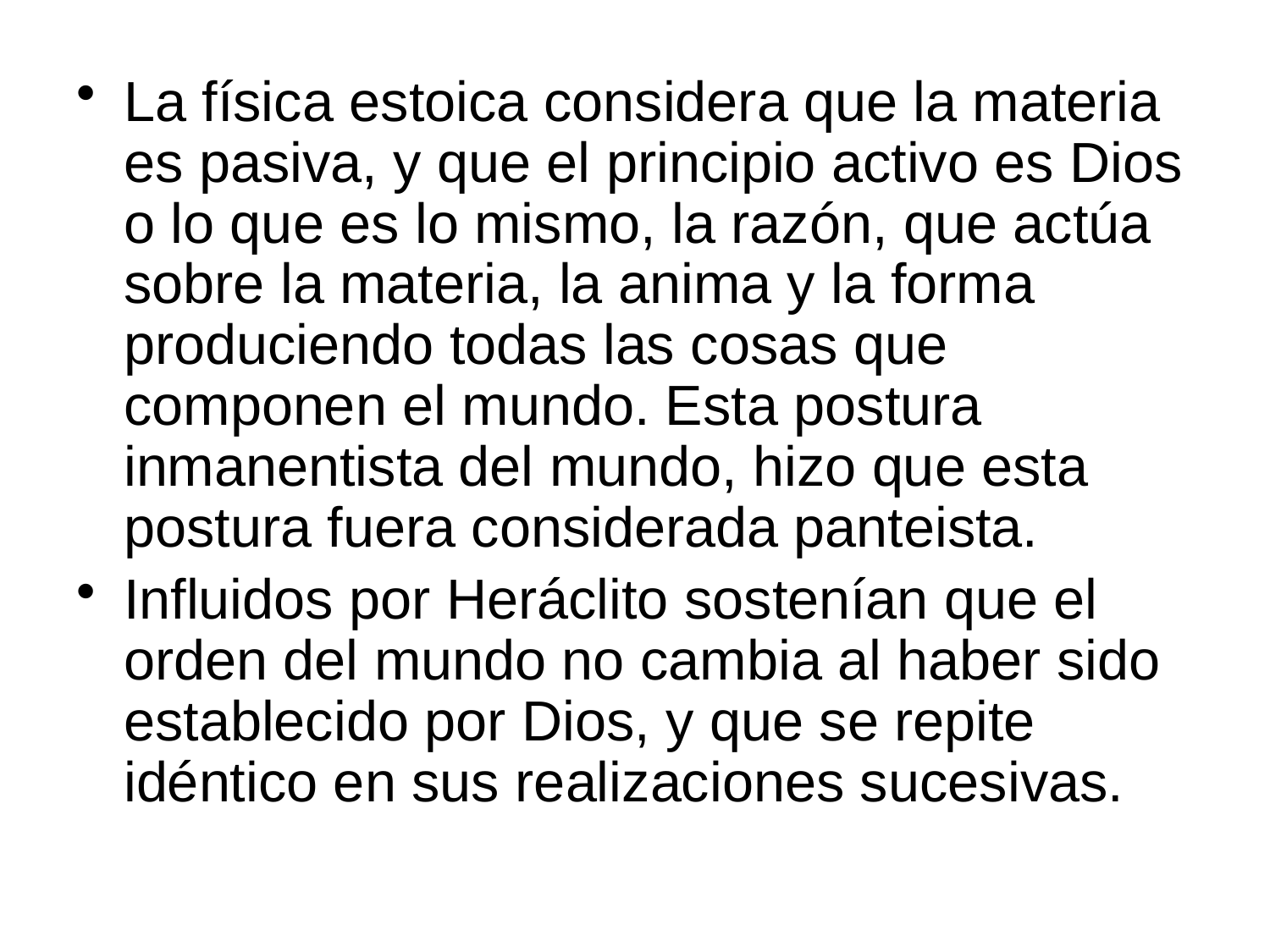

La física estoica considera que la materia es pasiva, y que el principio activo es Dios o lo que es lo mismo, la razón, que actúa sobre la materia, la anima y la forma produciendo todas las cosas que componen el mundo. Esta postura inmanentista del mundo, hizo que esta postura fuera considerada panteista.
Influidos por Heráclito sostenían que el orden del mundo no cambia al haber sido establecido por Dios, y que se repite idéntico en sus realizaciones sucesivas.